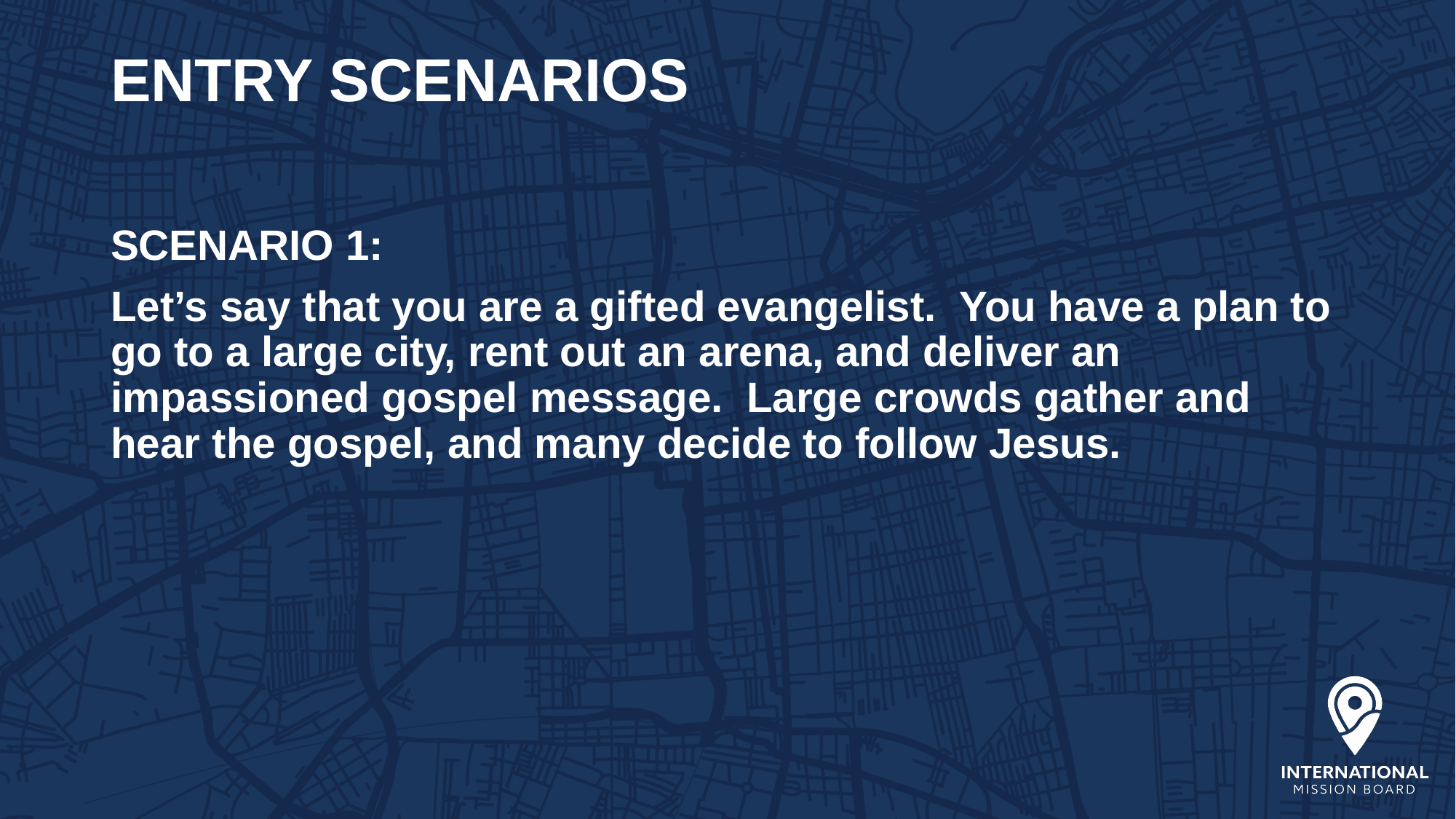

# ENTRY SCENARIOS
SCENARIO 1:
Let’s say that you are a gifted evangelist.  You have a plan to go to a large city, rent out an arena, and deliver an impassioned gospel message.  Large crowds gather and hear the gospel, and many decide to follow Jesus.